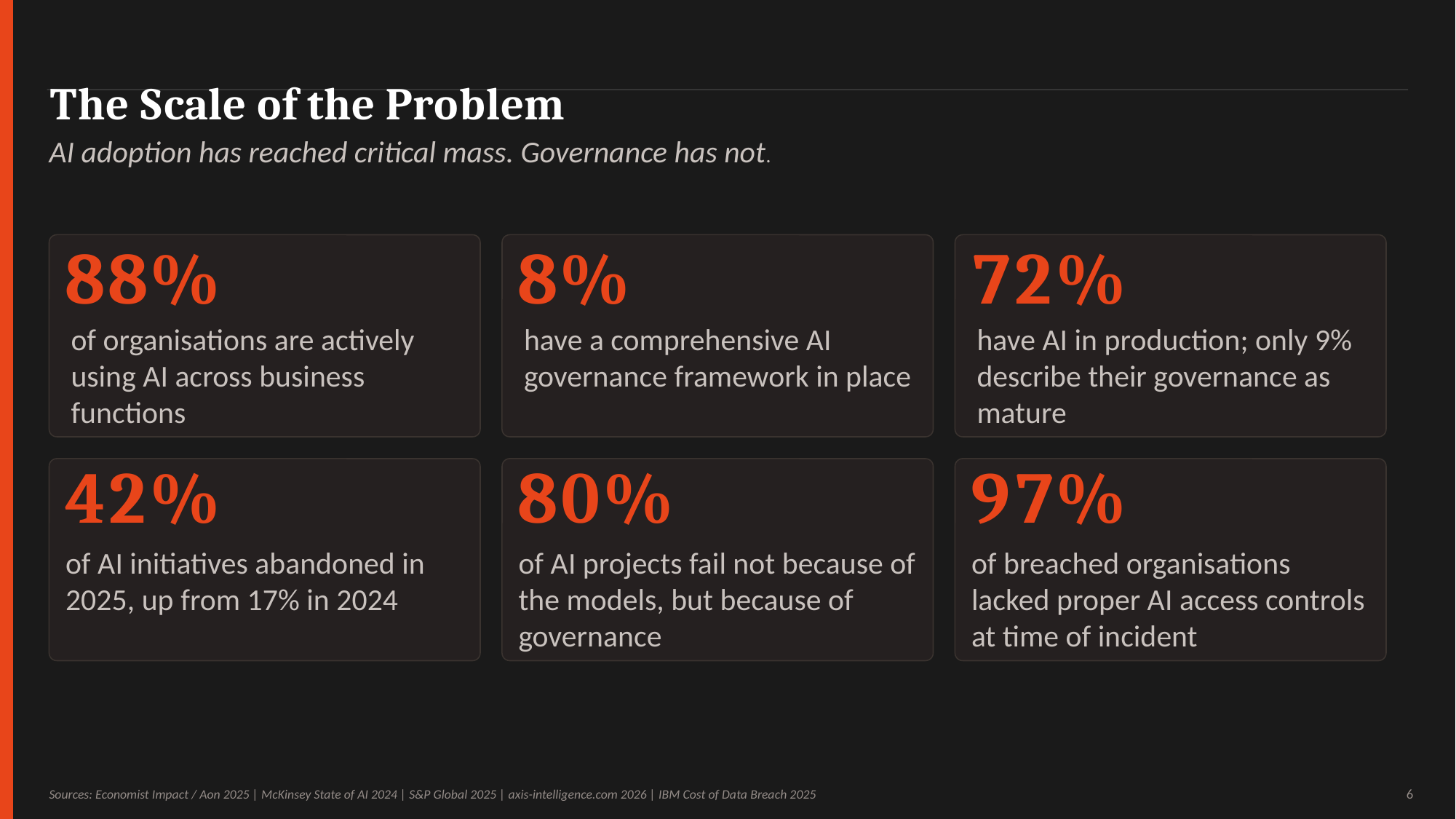

The Scale of the Problem
AI adoption has reached critical mass. Governance has not.
88%
8%
72%

of organisations are actively using AI across business functions
have a comprehensive AI governance framework in place
have AI in production; only 9% describe their governance as mature
42%
80%
97%

of AI initiatives abandoned in 2025, up from 17% in 2024
of AI projects fail not because of the models, but because of governance
of breached organisations lacked proper AI access controls at time of incident
Sources: Economist Impact / Aon 2025 | McKinsey State of AI 2024 | S&P Global 2025 | axis-intelligence.com 2026 | IBM Cost of Data Breach 2025
6